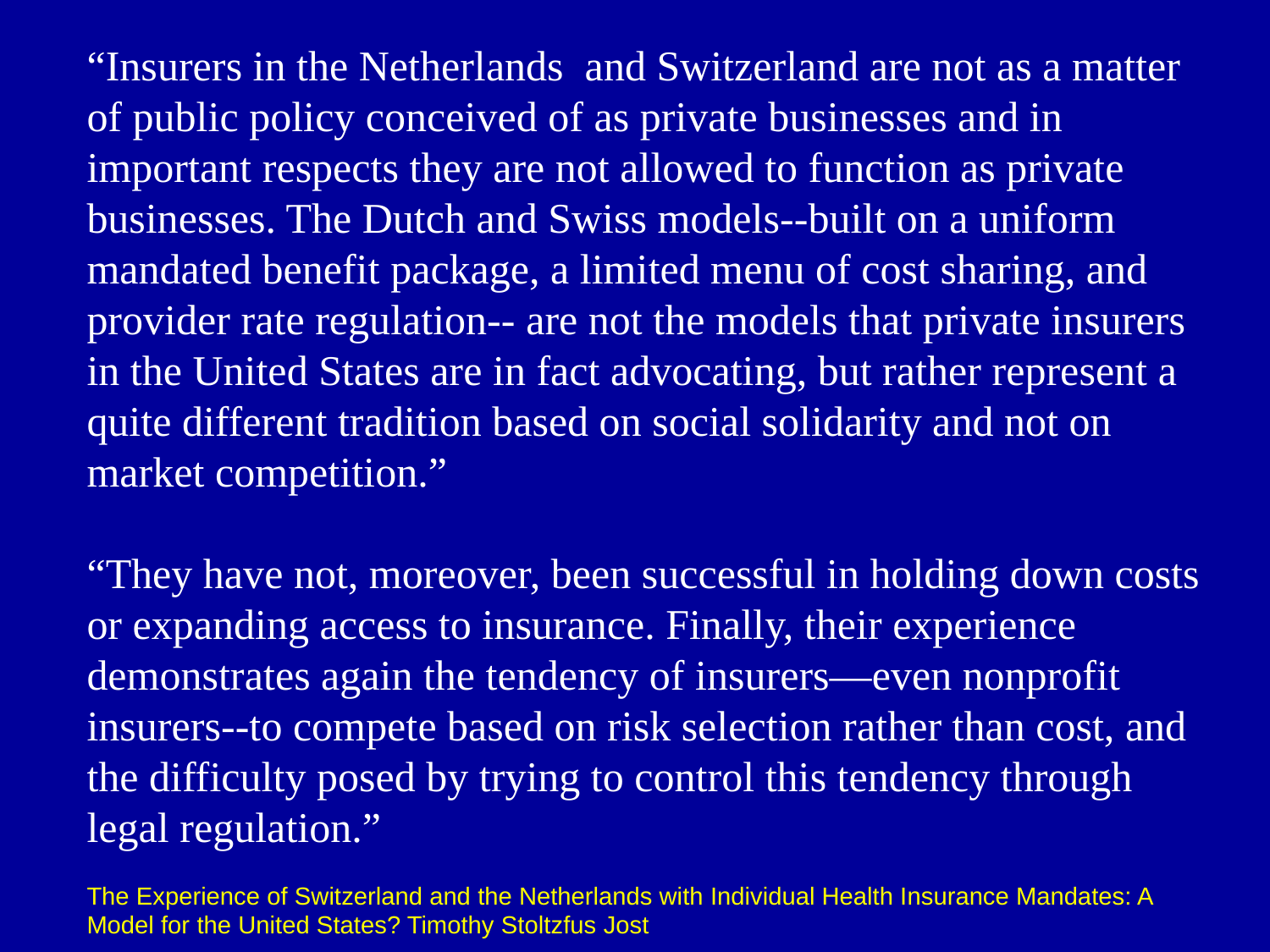

“Insurers in the Netherlands  and Switzerland are not as a matter of public policy conceived of as private businesses and in important respects they are not allowed to function as private businesses. The Dutch and Swiss models--built on a uniform mandated benefit package, a limited menu of cost sharing, and provider rate regulation-- are not the models that private insurers in the United States are in fact advocating, but rather represent a quite different tradition based on social solidarity and not on market competition.”

“They have not, moreover, been successful in holding down costs or expanding access to insurance. Finally, their experience demonstrates again the tendency of insurers—even nonprofit insurers--to compete based on risk selection rather than cost, and the difficulty posed by trying to control this tendency through legal regulation.”

The Experience of Switzerland and the Netherlands with Individual Health Insurance Mandates: A Model for the United States? Timothy Stoltzfus Jost